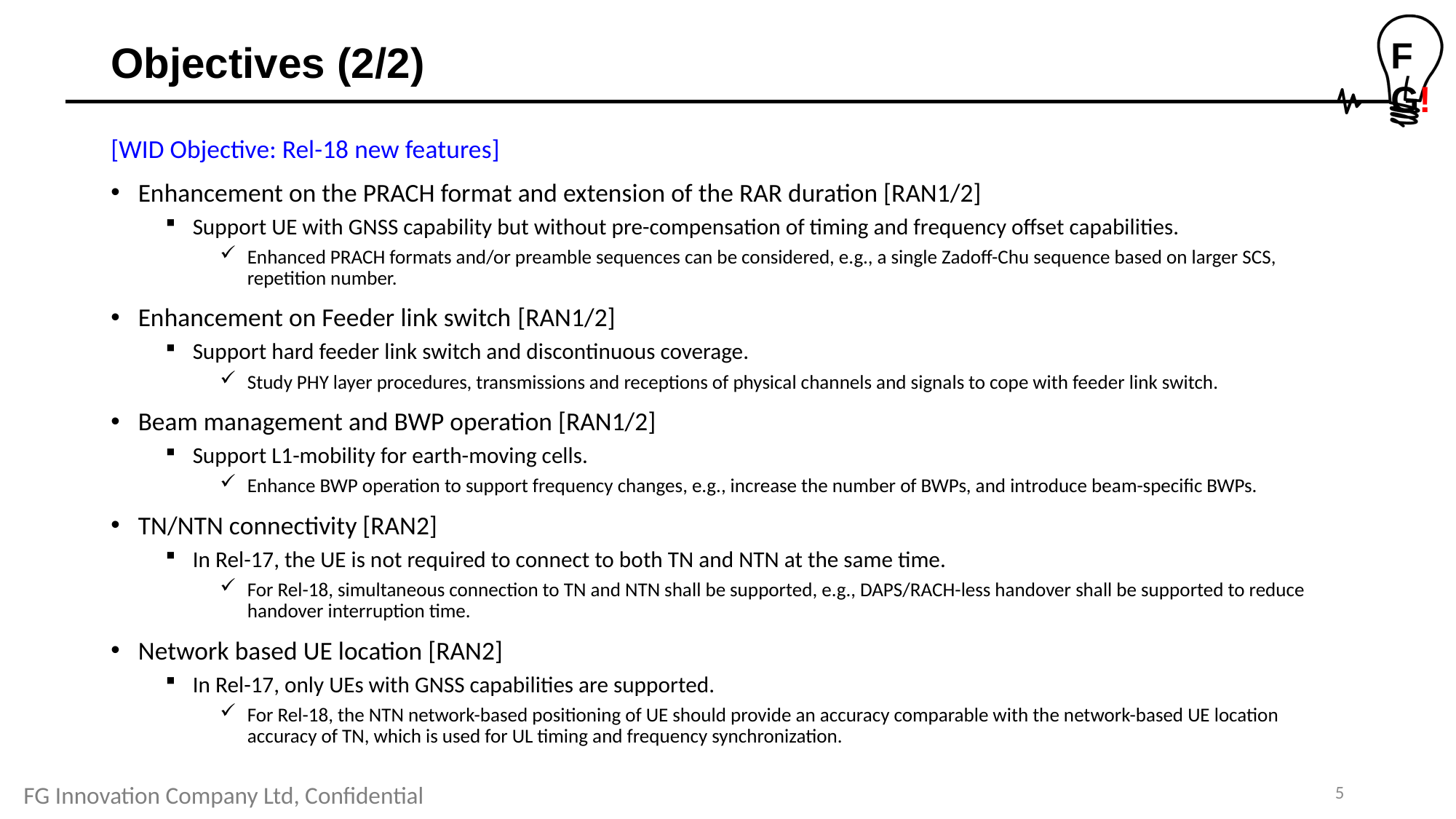

# Objectives (2/2)
[WID Objective: Rel-18 new features]
Enhancement on the PRACH format and extension of the RAR duration [RAN1/2]
Support UE with GNSS capability but without pre-compensation of timing and frequency offset capabilities.
Enhanced PRACH formats and/or preamble sequences can be considered, e.g., a single Zadoff-Chu sequence based on larger SCS, repetition number.
Enhancement on Feeder link switch [RAN1/2]
Support hard feeder link switch and discontinuous coverage.
Study PHY layer procedures, transmissions and receptions of physical channels and signals to cope with feeder link switch.
Beam management and BWP operation [RAN1/2]
Support L1-mobility for earth-moving cells.
Enhance BWP operation to support frequency changes, e.g., increase the number of BWPs, and introduce beam-specific BWPs.
TN/NTN connectivity [RAN2]
In Rel-17, the UE is not required to connect to both TN and NTN at the same time.
For Rel-18, simultaneous connection to TN and NTN shall be supported, e.g., DAPS/RACH-less handover shall be supported to reduce handover interruption time.
Network based UE location [RAN2]
In Rel-17, only UEs with GNSS capabilities are supported.
For Rel-18, the NTN network-based positioning of UE should provide an accuracy comparable with the network-based UE location accuracy of TN, which is used for UL timing and frequency synchronization.
5